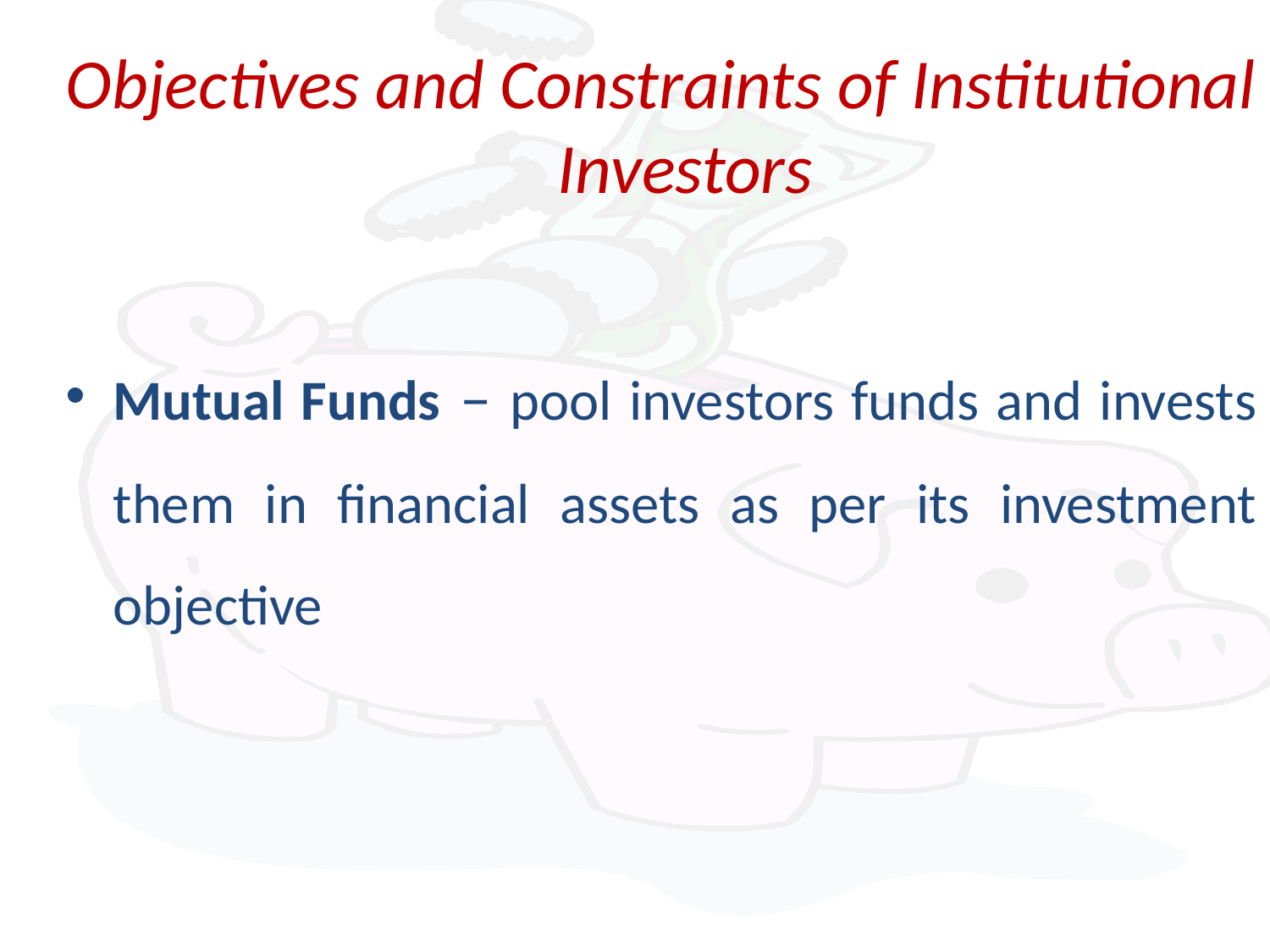

Objectives and Constraints of Institutional Investors

Mutual Funds – pool investors funds and invests them in financial assets as per its investment objective